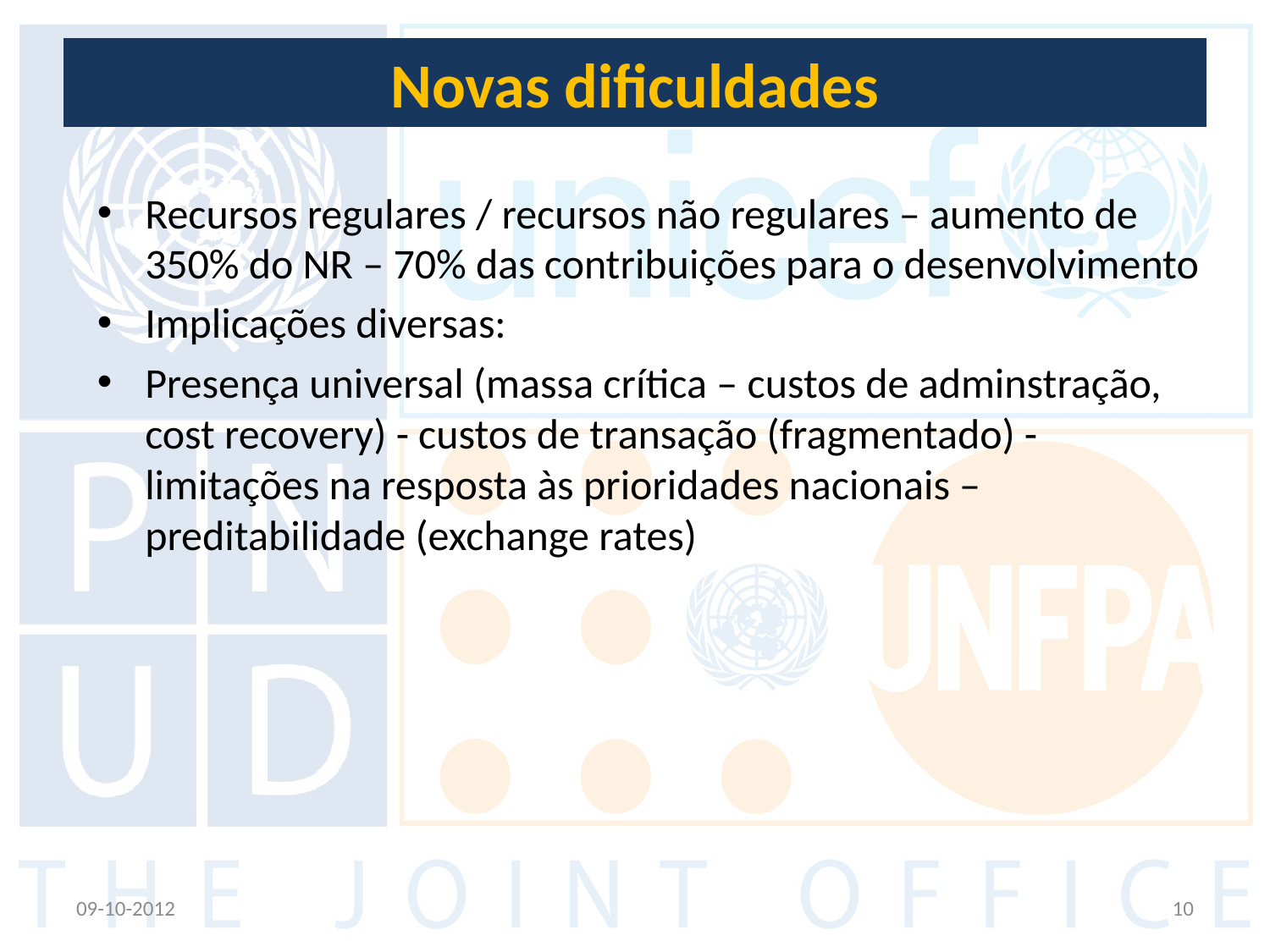

# Novas dificuldades

Recursos regulares / recursos não regulares – aumento de 350% do NR – 70% das contribuições para o desenvolvimento
Implicações diversas:
Presença universal (massa crítica – custos de adminstração, cost recovery) - custos de transação (fragmentado) - limitações na resposta às prioridades nacionais – preditabilidade (exchange rates)

09-10-2012
10